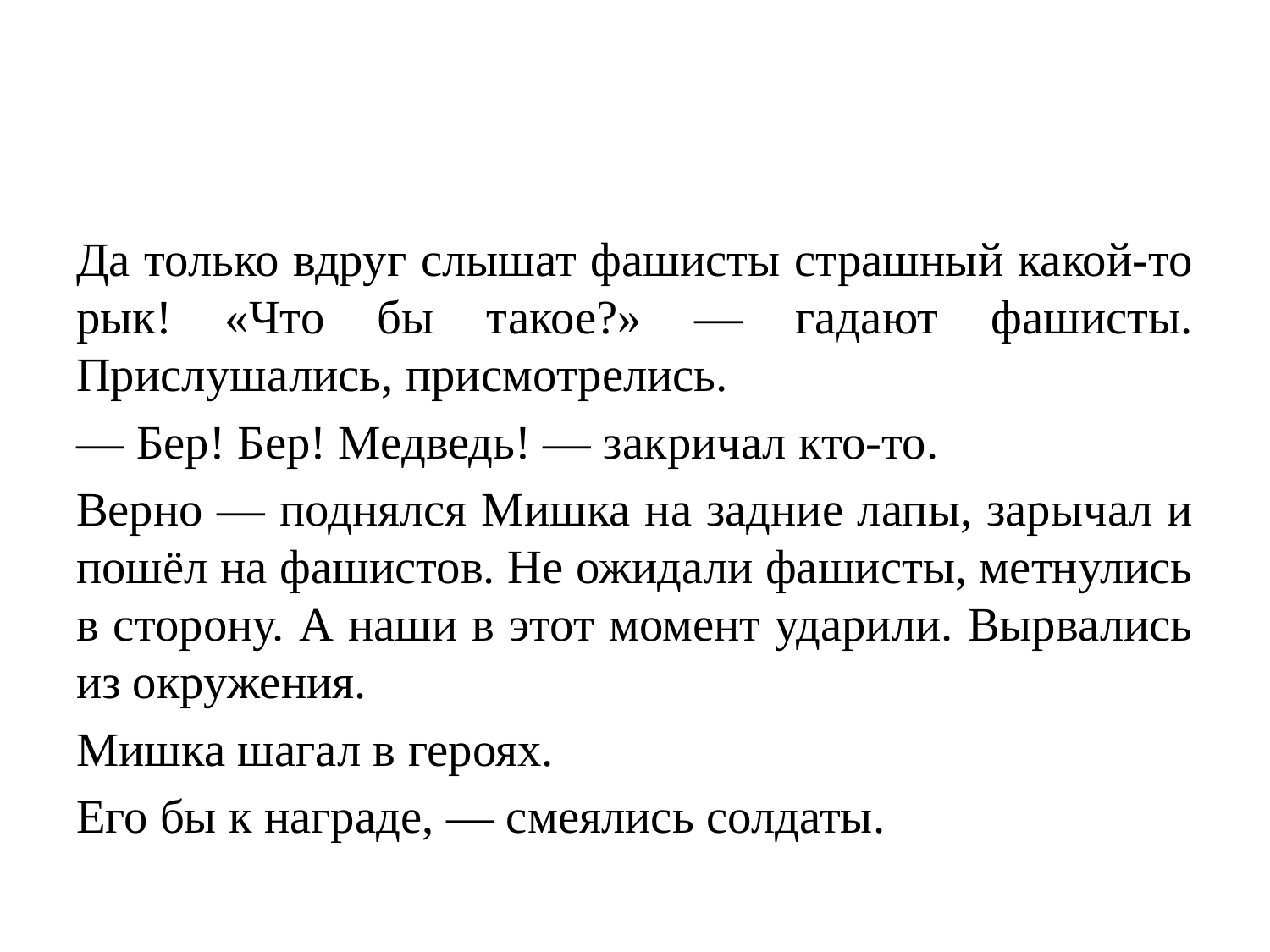

Да только вдруг слышат фашисты страшный какой-то рык! «Что бы такое?» — гадают фашисты. Прислушались, присмотрелись.
— Бер! Бер! Медведь! — закричал кто-то.
Верно — поднялся Мишка на задние лапы, зарычал и пошёл на фашистов. Не ожидали фашисты, метнулись в сторону. А наши в этот момент ударили. Вырвались из окружения.
Мишка шагал в героях.
Его бы к награде, — смеялись солдаты.